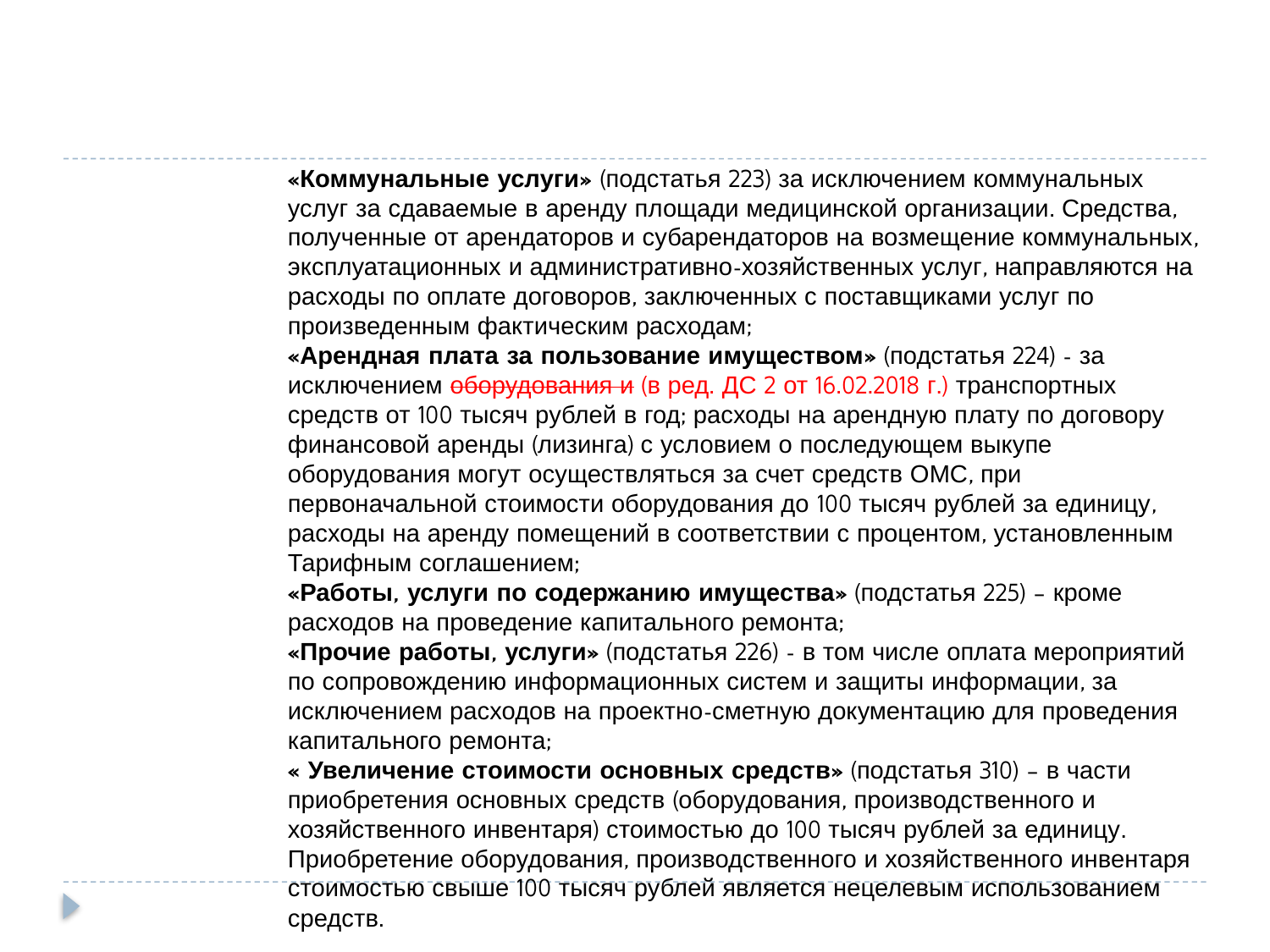

«Коммунальные услуги» (подстатья 223) за исключением коммунальных услуг за сдаваемые в аренду площади медицинской организации. Средства, полученные от арендаторов и субарендаторов на возмещение коммунальных, эксплуатационных и административно-хозяйственных услуг, направляются на расходы по оплате договоров, заключенных с поставщиками услуг по произведенным фактическим расходам;
«Арендная плата за пользование имуществом» (подстатья 224) - за исключением оборудования и (в ред. ДС 2 от 16.02.2018 г.) транспортных средств от 100 тысяч рублей в год; расходы на арендную плату по договору финансовой аренды (лизинга) с условием о последующем выкупе оборудования могут осуществляться за счет средств ОМС, при первоначальной стоимости оборудования до 100 тысяч рублей за единицу, расходы на аренду помещений в соответствии с процентом, установленным Тарифным соглашением;
«Работы, услуги по содержанию имущества» (подстатья 225) – кроме расходов на проведение капитального ремонта;
«Прочие работы, услуги» (подстатья 226) - в том числе оплата мероприятий по сопровождению информационных систем и защиты информации, за исключением расходов на проектно-сметную документацию для проведения капитального ремонта;
« Увеличение стоимости основных средств» (подстатья 310) – в части приобретения основных средств (оборудования, производственного и хозяйственного инвентаря) стоимостью до 100 тысяч рублей за единицу. Приобретение оборудования, производственного и хозяйственного инвентаря стоимостью свыше 100 тысяч рублей является нецелевым использованием средств.